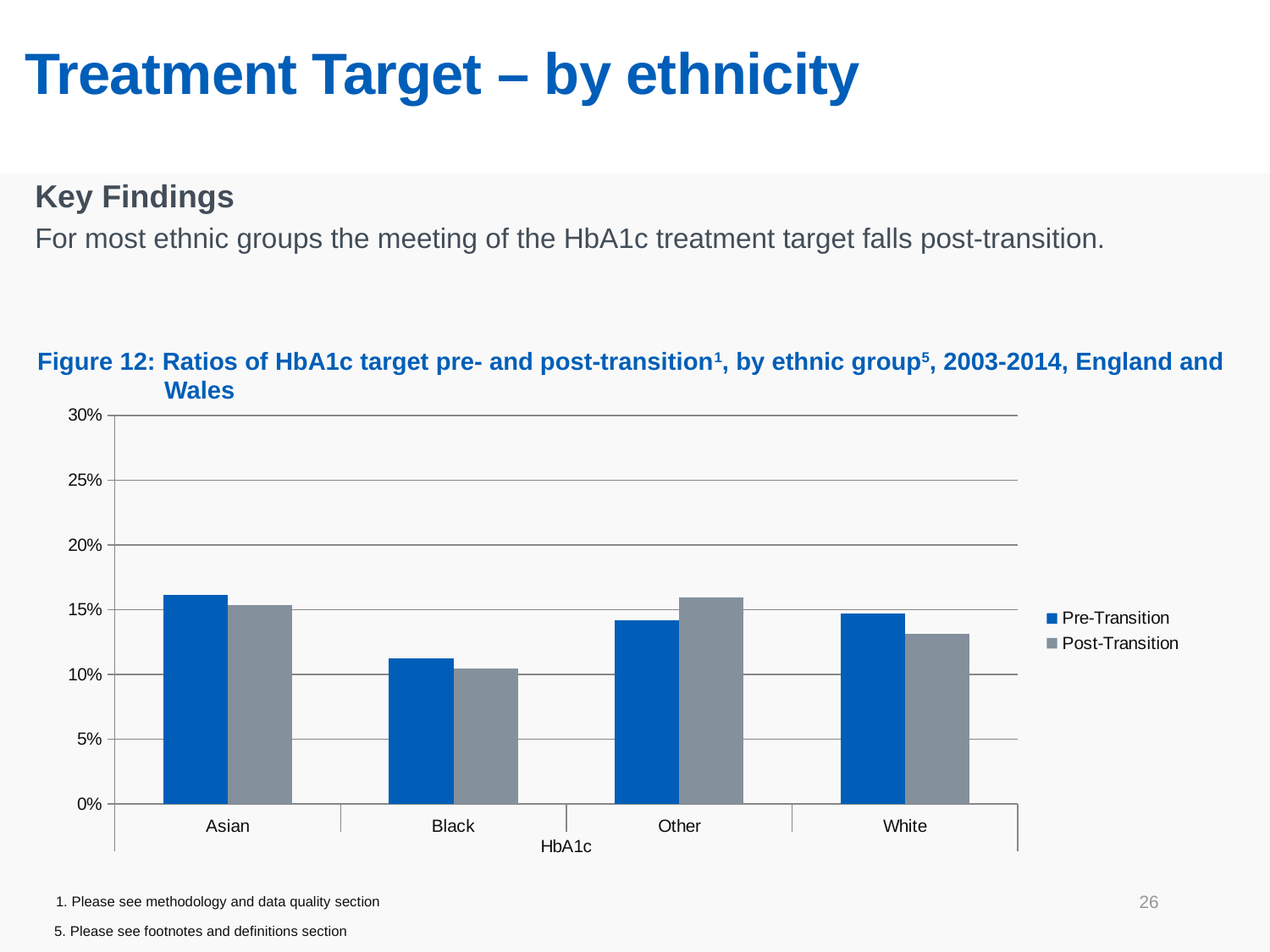

# Treatment Target – by ethnicity
Key Findings
For most ethnic groups the meeting of the HbA1c treatment target falls post-transition.

Figure 12: Ratios of HbA1c target pre- and post-transition1, by ethnic group5, 2003-2014, England and 	Wales

### Chart

| Category | Pre-Transition | Post-Transition |
|---|---|---|
| Asian | 0.16121495327102803 | 0.15364583333333334 |
| Black | 0.11239193083573487 | 0.1048951048951049 |
| Other | 0.14192139737991266 | 0.15926892950391644 |
| White | 0.1469090182762409 | 0.13133253301320527 |
26
1. Please see methodology and data quality section
5. Please see footnotes and definitions section